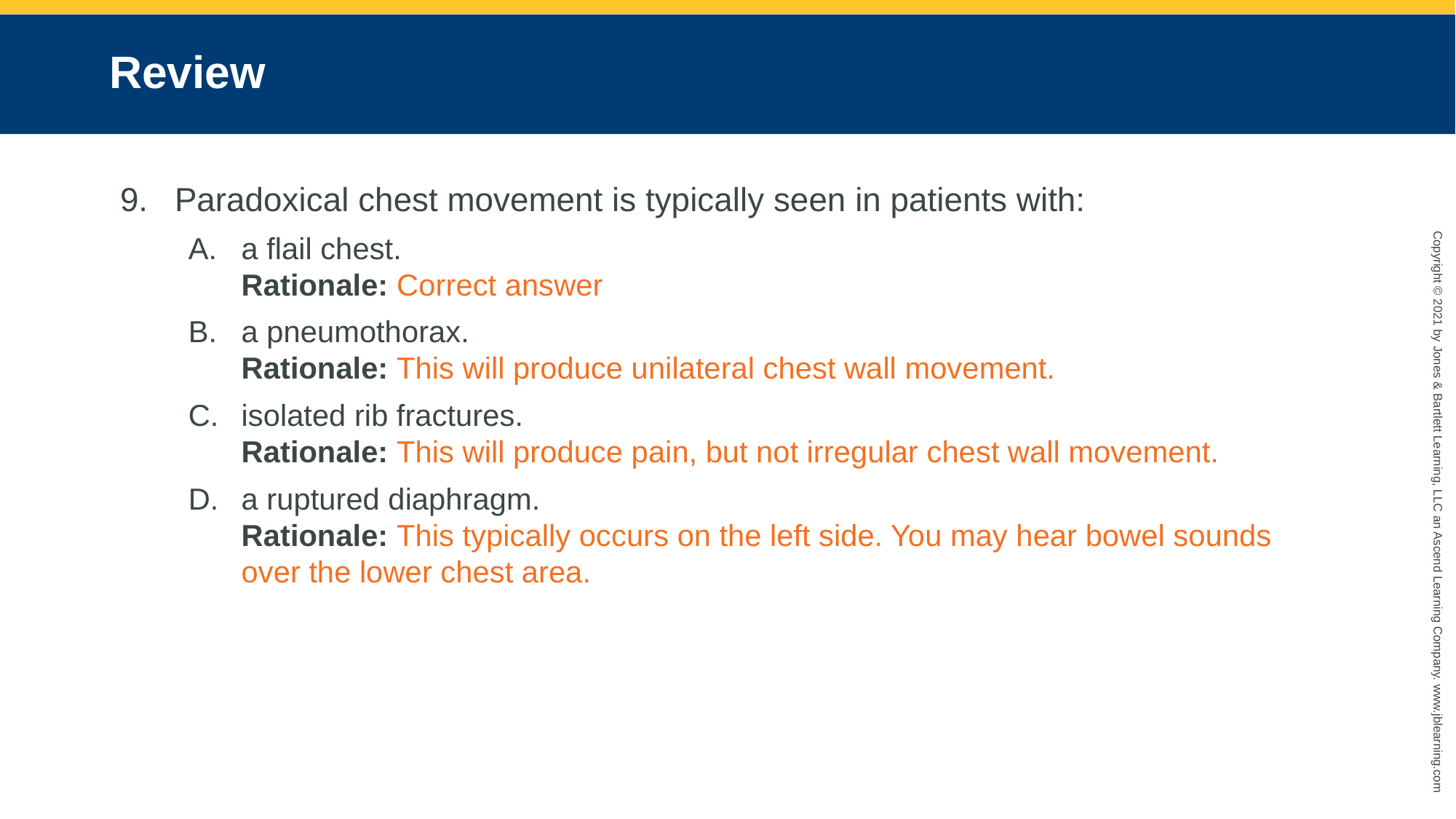

# Review
Paradoxical chest movement is typically seen in patients with:
a flail chest.
Rationale: Correct answer
a pneumothorax.
Rationale: This will produce unilateral chest wall movement.
isolated rib fractures.
Rationale: This will produce pain, but not irregular chest wall movement.
a ruptured diaphragm.
Rationale: This typically occurs on the left side. You may hear bowel sounds over the lower chest area.